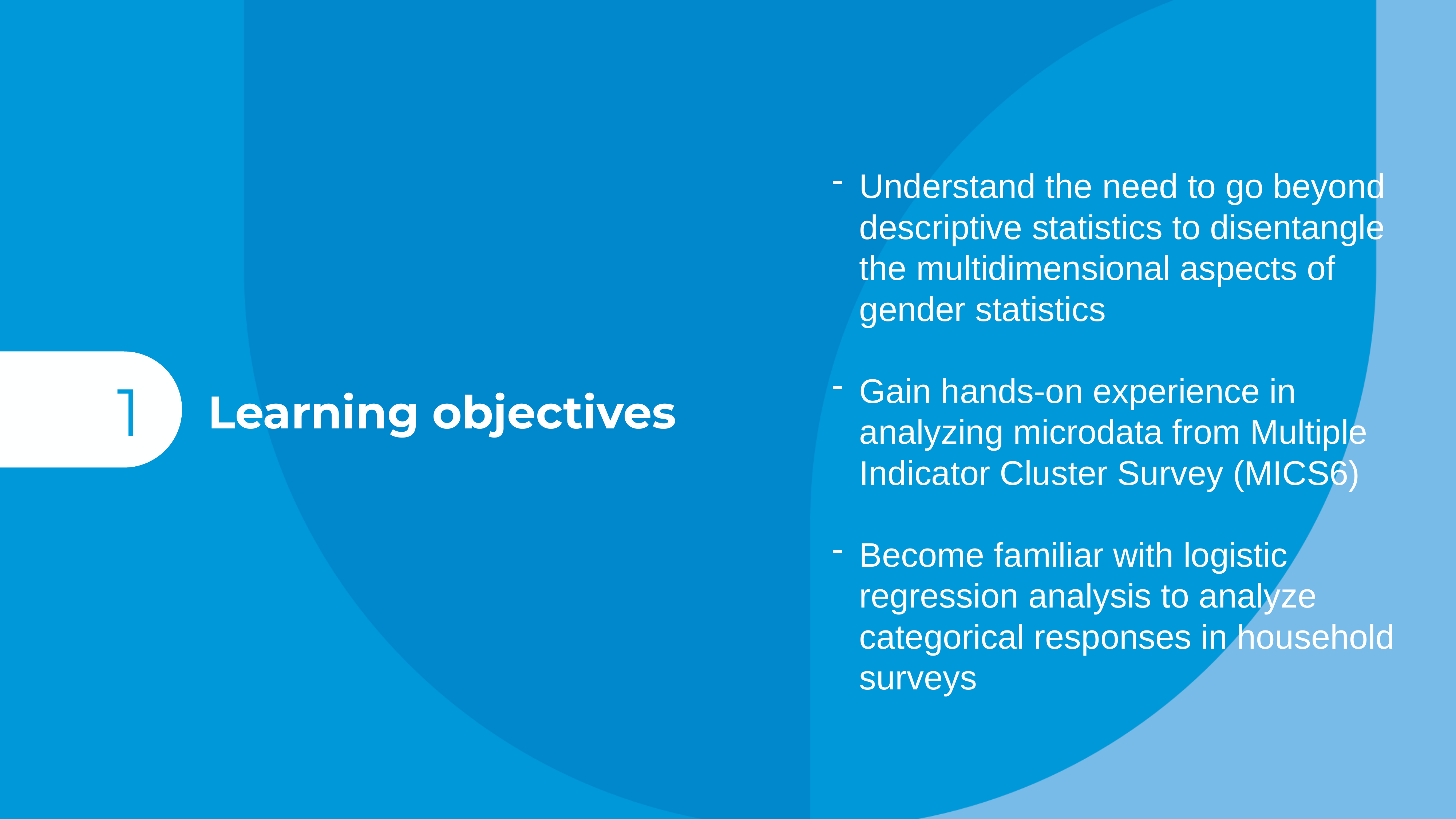

Understand the need to go beyond descriptive statistics to disentangle the multidimensional aspects of gender statistics

Gain hands-on experience in analyzing microdata from Multiple Indicator Cluster Survey (MICS6)

Become familiar with logistic regression analysis to analyze categorical responses in household surveys

1
Learning objectives